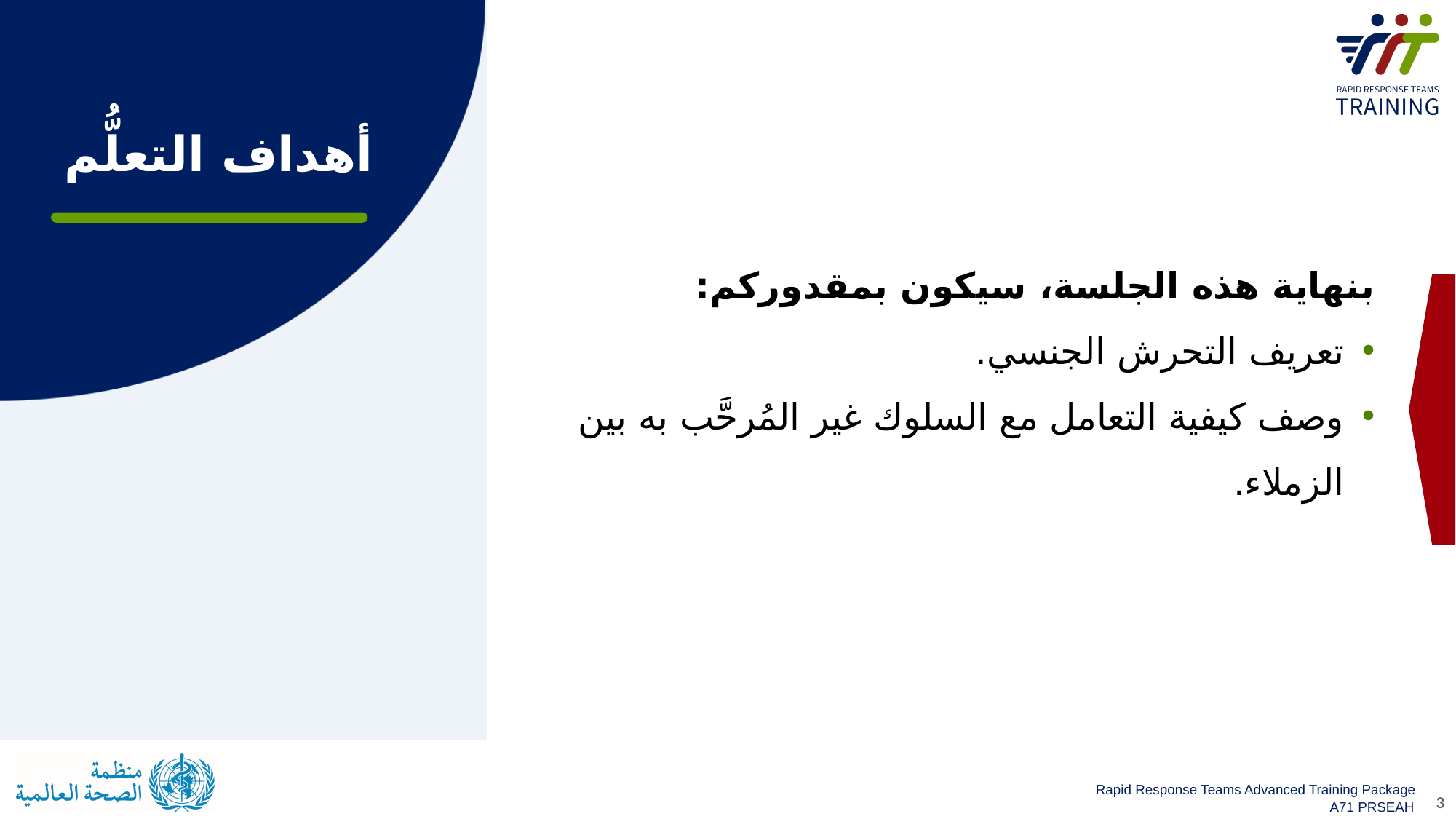

# أهداف التعلُّم

بنهاية هذه الجلسة، سيكون بمقدوركم:
تعريف التحرش الجنسي.
وصف كيفية التعامل مع السلوك غير المُرحَّب به بين الزملاء.
3